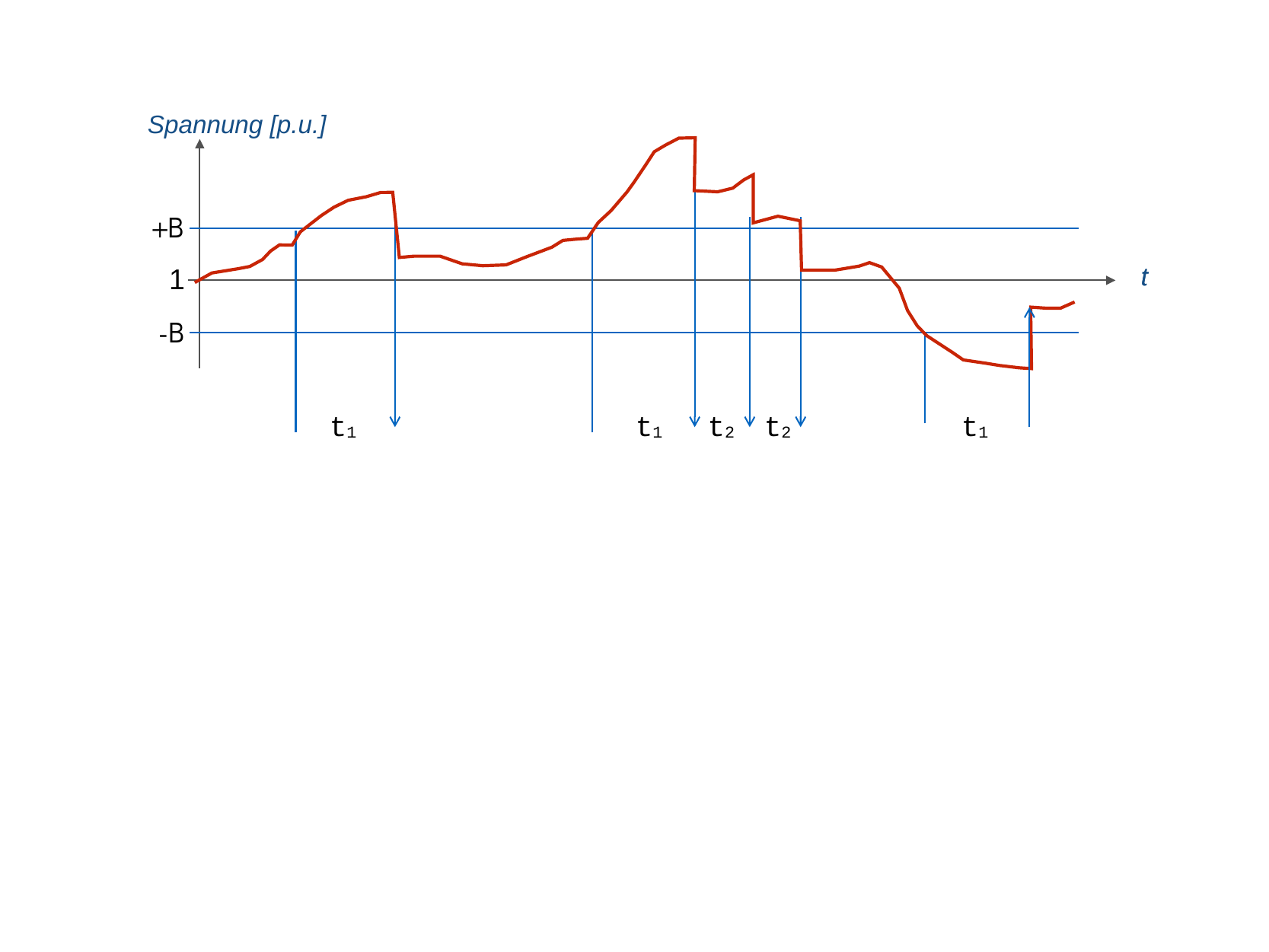

Spannung [p.u.]

+B

1
t
t

-B

t1
t1
t2
t2
t1